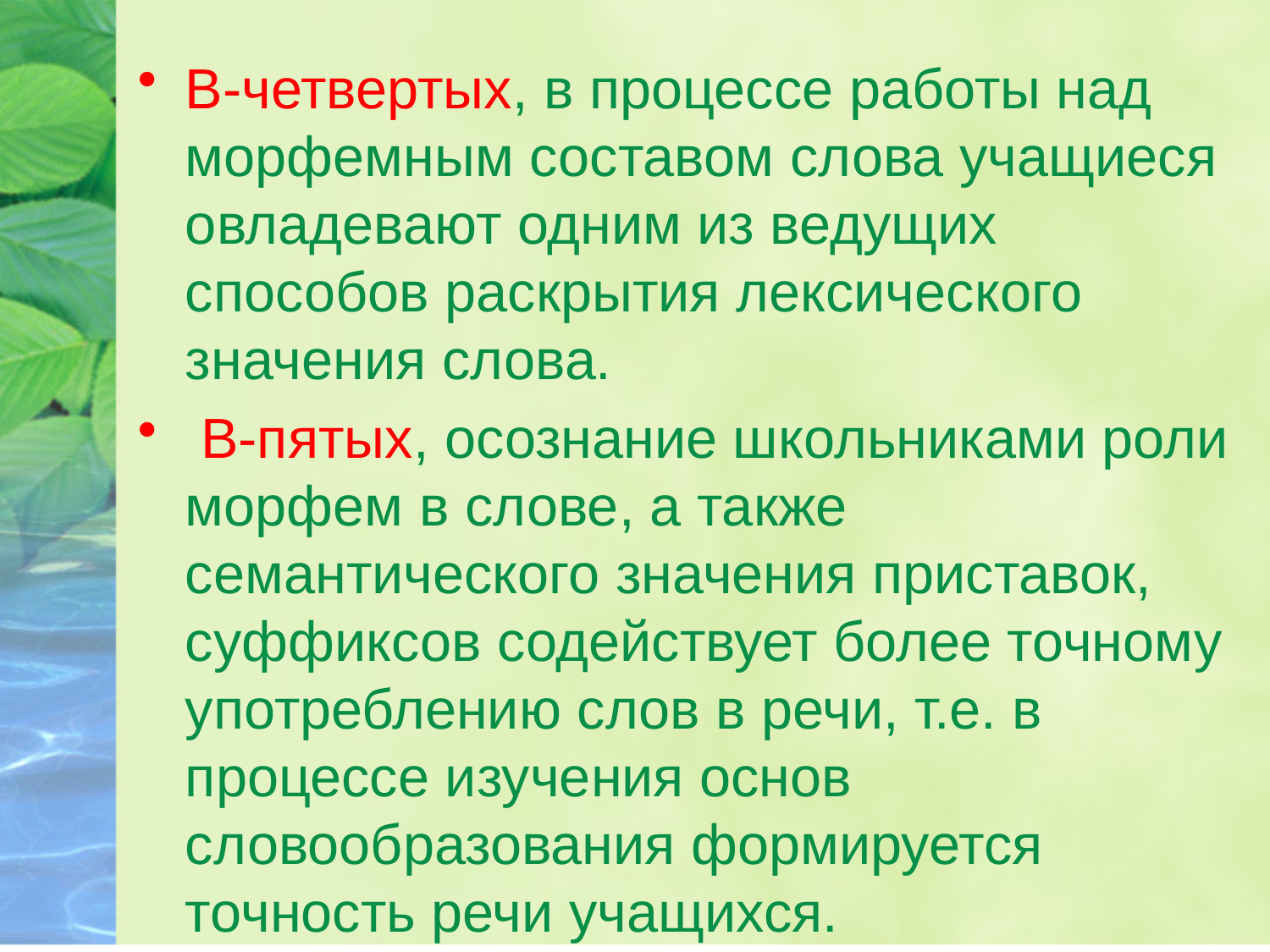

В-четвертых, в процессе работы над морфемным составом слова учащиеся овладевают одним из ведущих способов раскрытия лексического значения слова.
 В-пятых, осознание школьниками роли морфем в слове, а также семантического значения приставок, суффиксов содействует более точному употреблению слов в речи, т.е. в процессе изучения основ словообразования формируется точность речи учащихся.